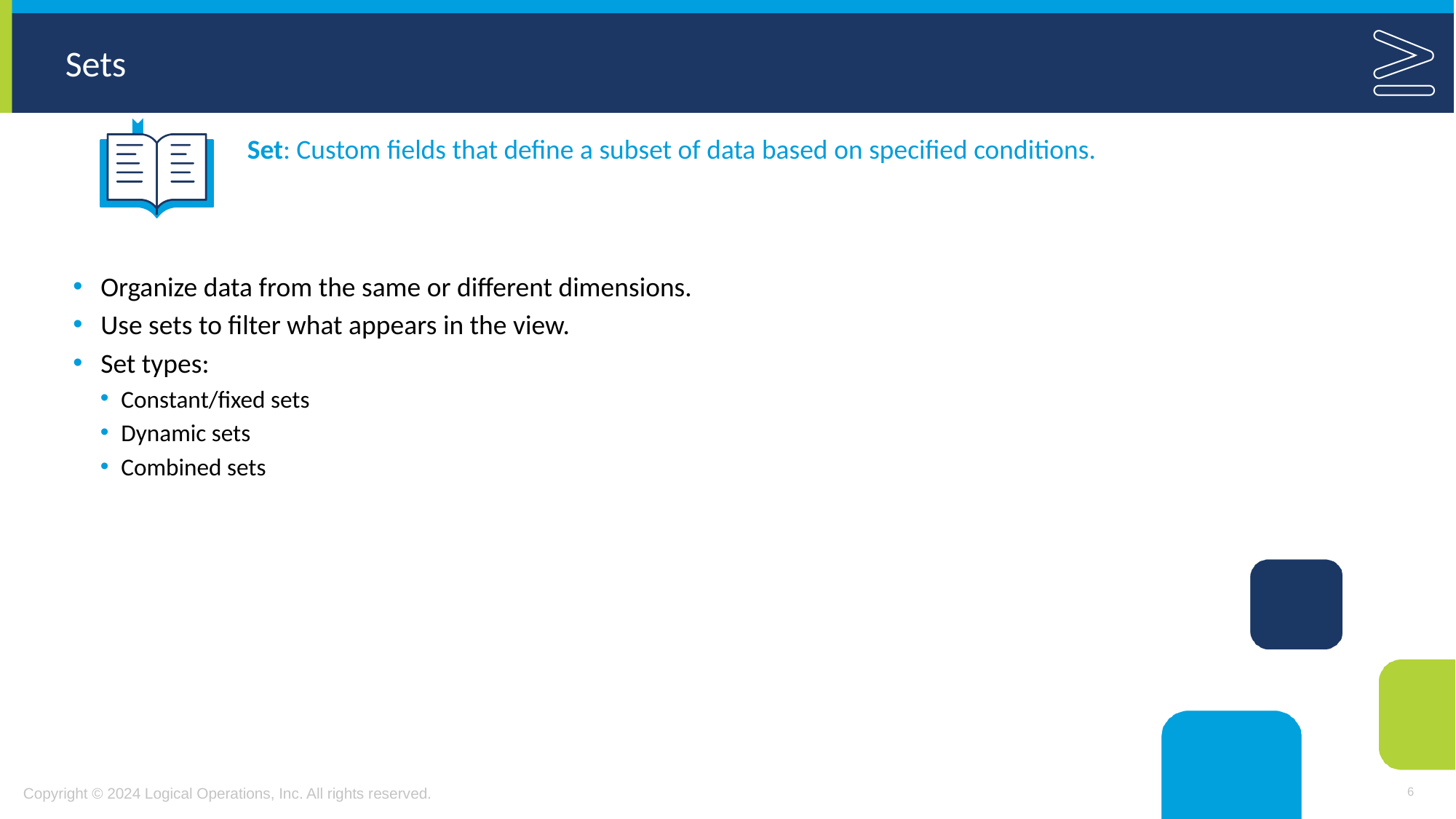

# Sets
Set: Custom fields that define a subset of data based on specified conditions.
Organize data from the same or different dimensions.
Use sets to filter what appears in the view.
Set types:
Constant/fixed sets
Dynamic sets
Combined sets
6